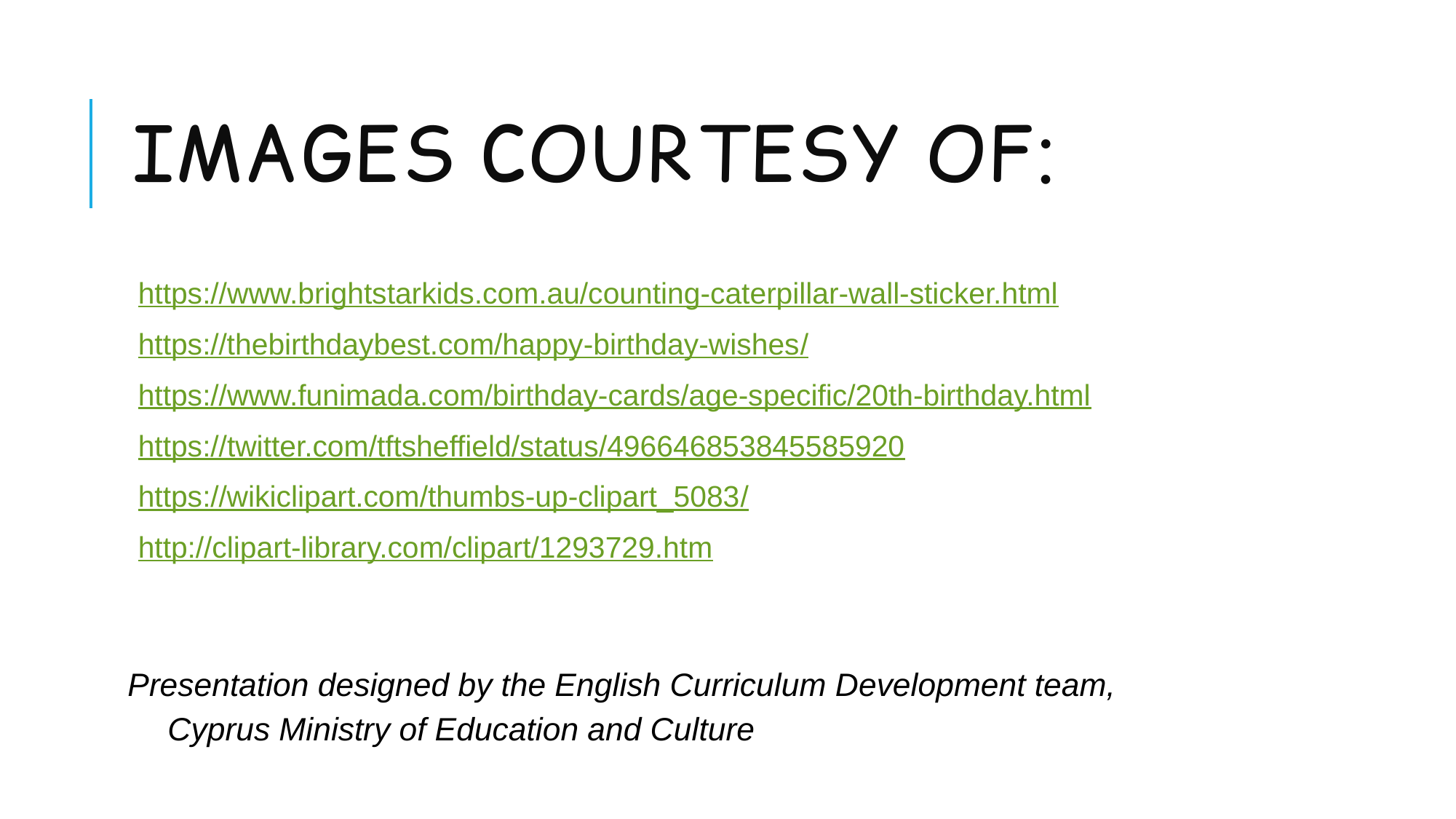

# Images courtesy of:
https://www.brightstarkids.com.au/counting-caterpillar-wall-sticker.html
https://thebirthdaybest.com/happy-birthday-wishes/
https://www.funimada.com/birthday-cards/age-specific/20th-birthday.html
https://twitter.com/tftsheffield/status/496646853845585920
https://wikiclipart.com/thumbs-up-clipart_5083/
http://clipart-library.com/clipart/1293729.htm

Presentation designed by the English Curriculum Development team,
Cyprus Ministry of Education and Culture